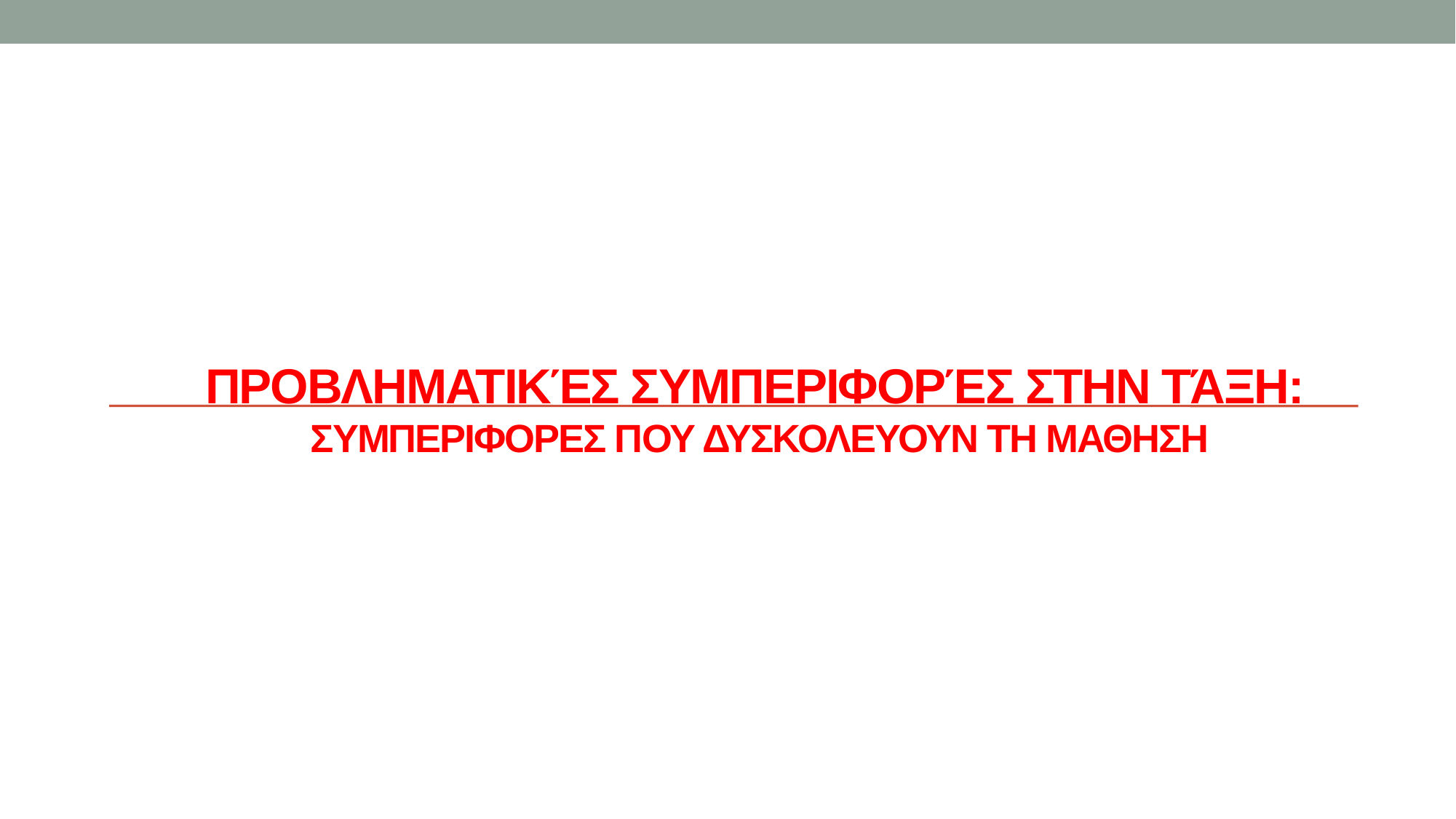

# Προβληματικές συμπεριφορές στην τάξη: συμπεριφορες που δυσκολευουν τη μαθηση